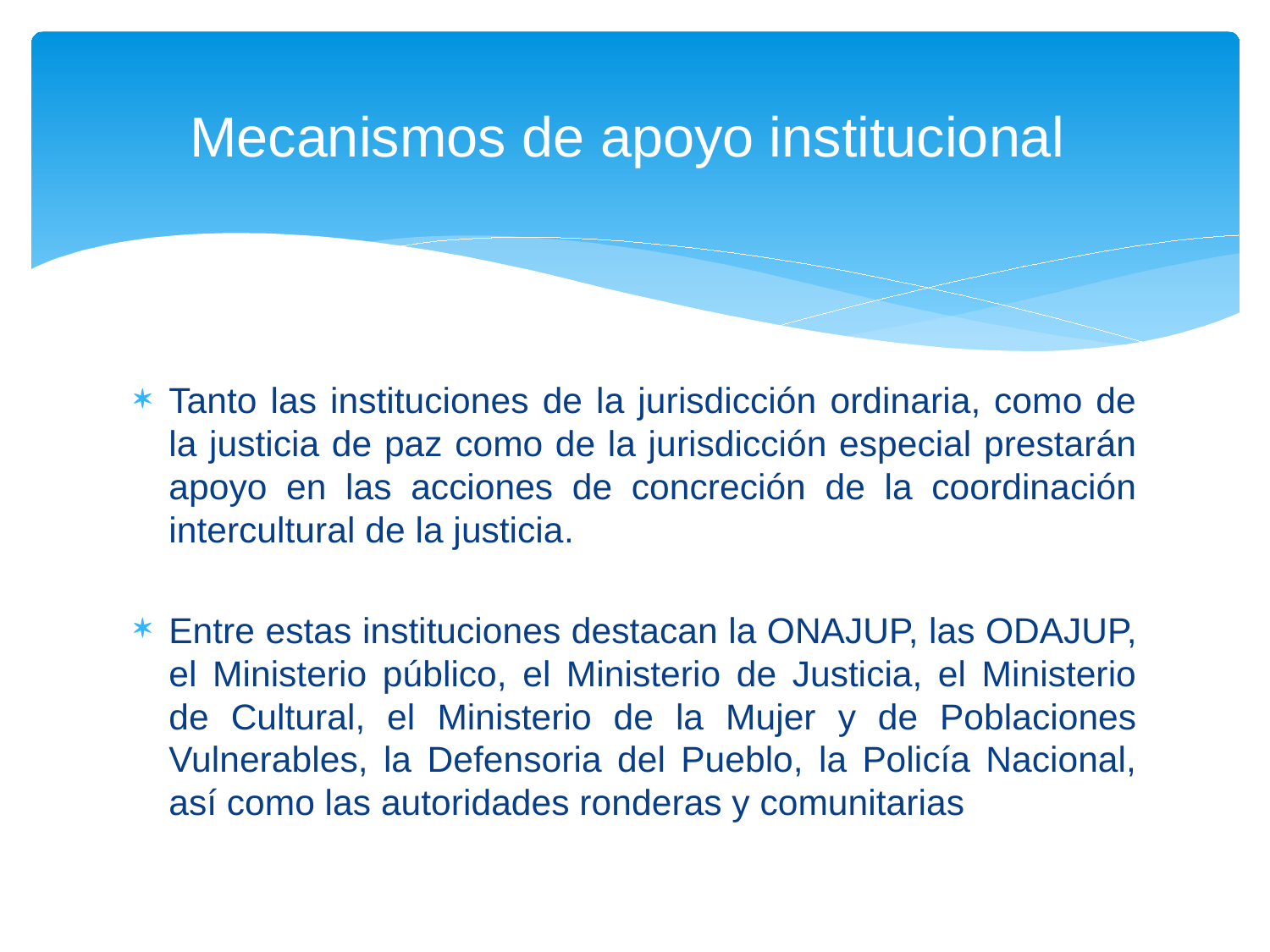

# Mecanismos de apoyo institucional
Tanto las instituciones de la jurisdicción ordinaria, como de la justicia de paz como de la jurisdicción especial prestarán apoyo en las acciones de concreción de la coordinación intercultural de la justicia.

Entre estas instituciones destacan la ONAJUP, las ODAJUP, el Ministerio público, el Ministerio de Justicia, el Ministerio de Cultural, el Ministerio de la Mujer y de Poblaciones Vulnerables, la Defensoria del Pueblo, la Policía Nacional, así como las autoridades ronderas y comunitarias